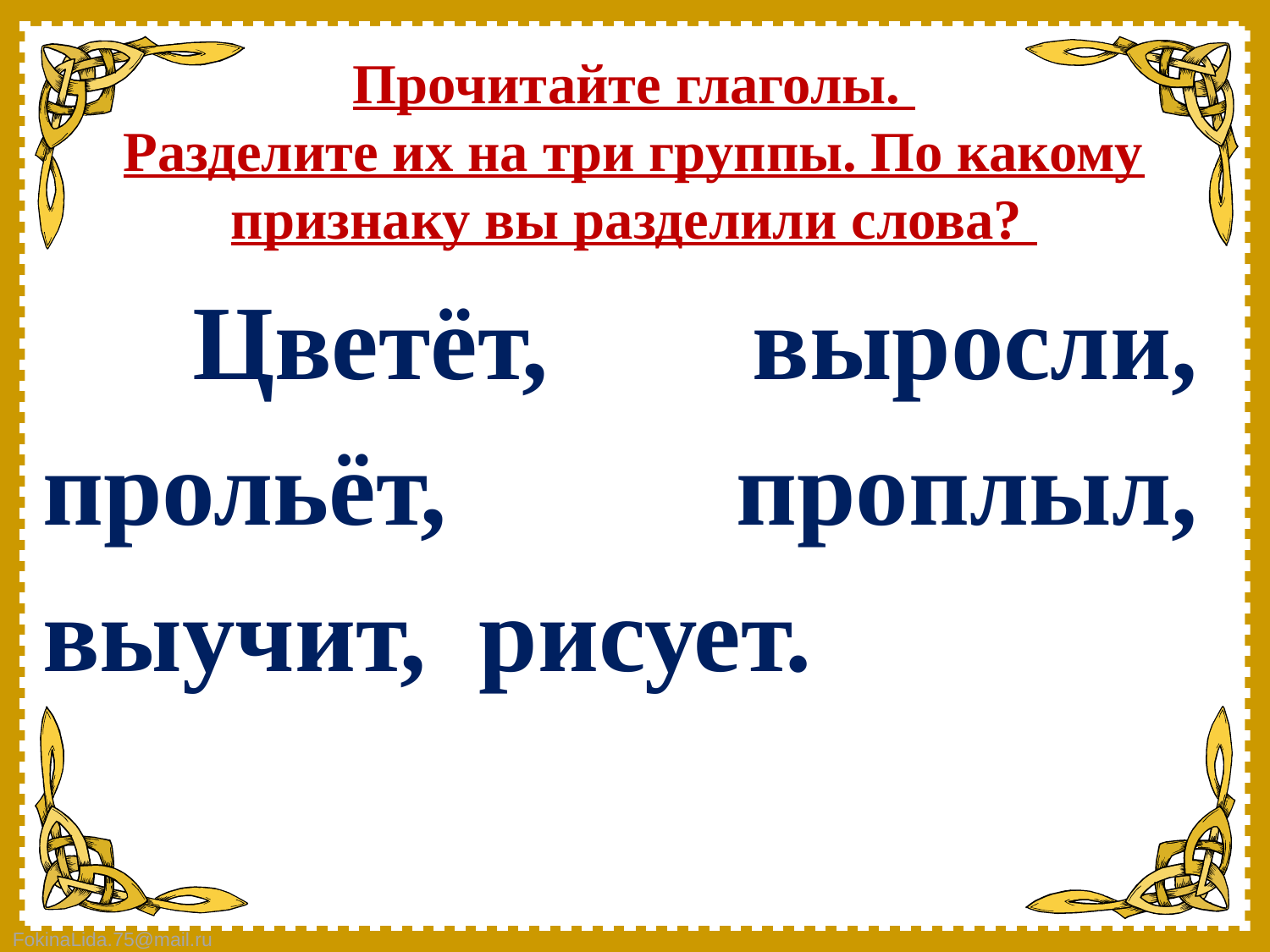

# Прочитайте глаголы. Разделите их на три группы. По какому признаку вы разделили слова?
Цветёт, выросли, прольёт, проплыл, выучит,  рисует.